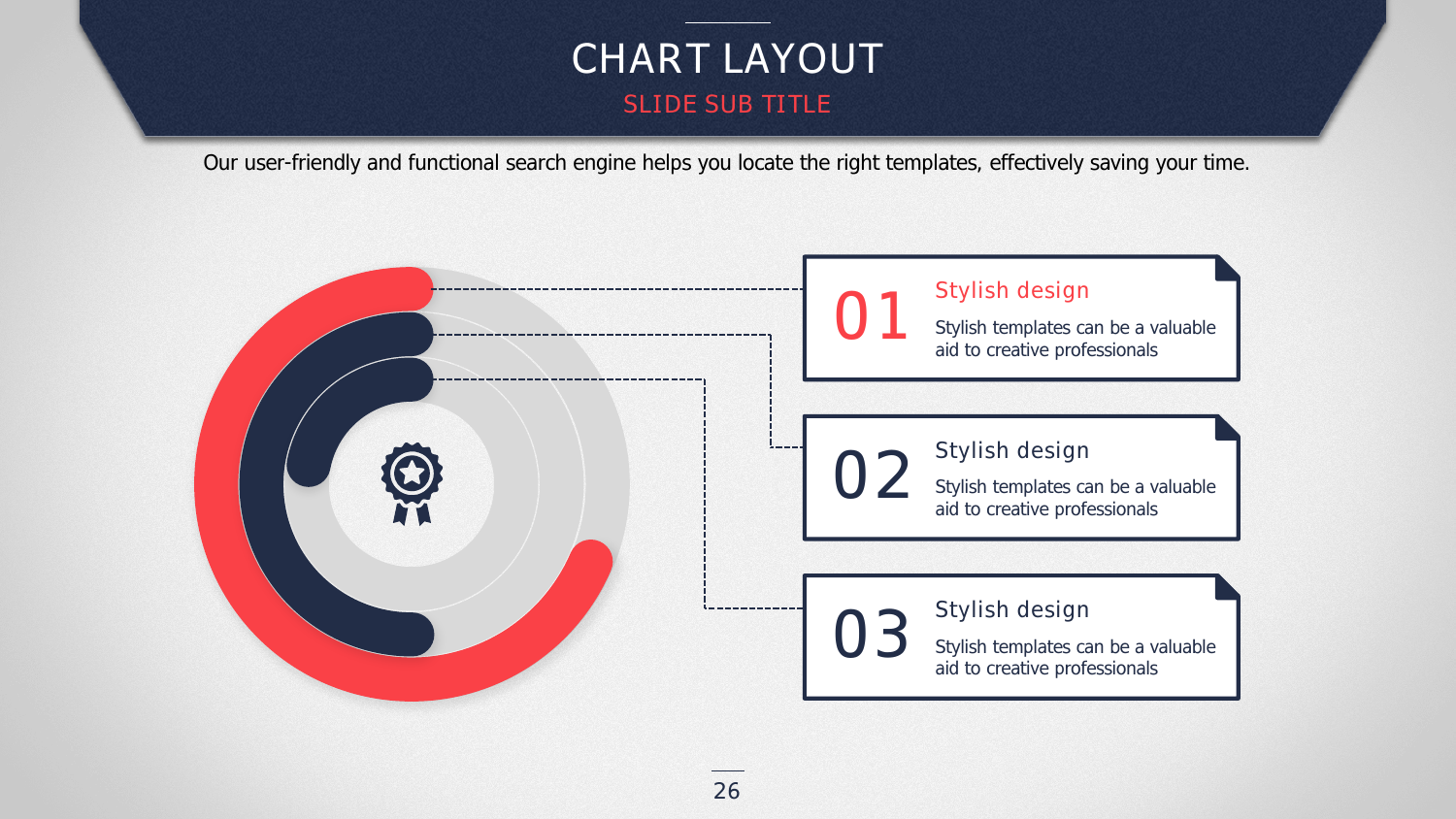

CHART LAYOUT
SLIDE SUB TITLE
Our user-friendly and functional search engine helps you locate the right templates, effectively saving your time.

Stylish design
Stylish templates can be a valuable aid to creative professionals
01

Stylish design
Stylish templates can be a valuable aid to creative professionals
02

Stylish design
Stylish templates can be a valuable aid to creative professionals
03
26